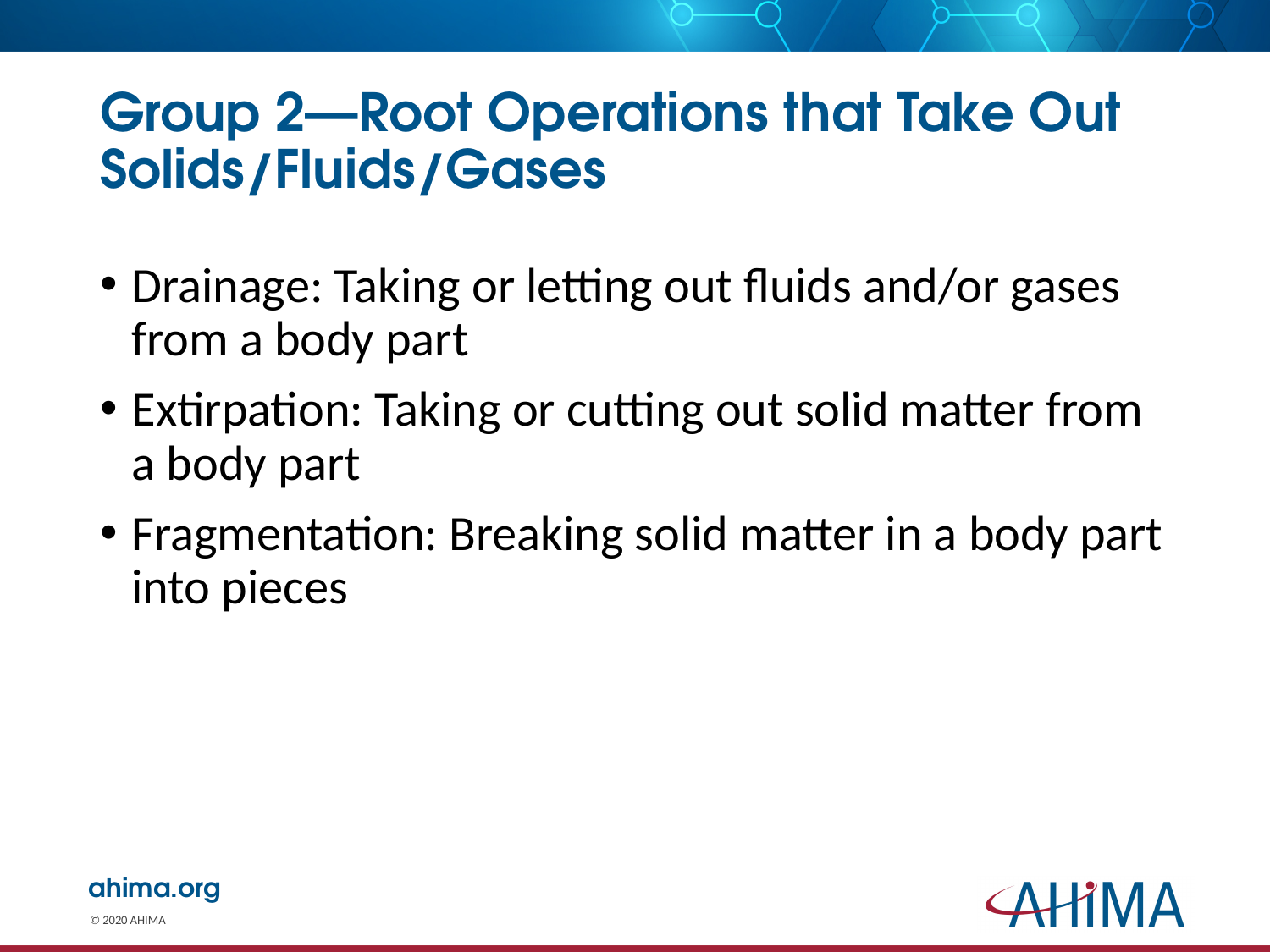

# Group 2—Root Operations that Take Out Solids/Fluids/Gases
Drainage: Taking or letting out fluids and/or gases from a body part
Extirpation: Taking or cutting out solid matter from a body part
Fragmentation: Breaking solid matter in a body part into pieces